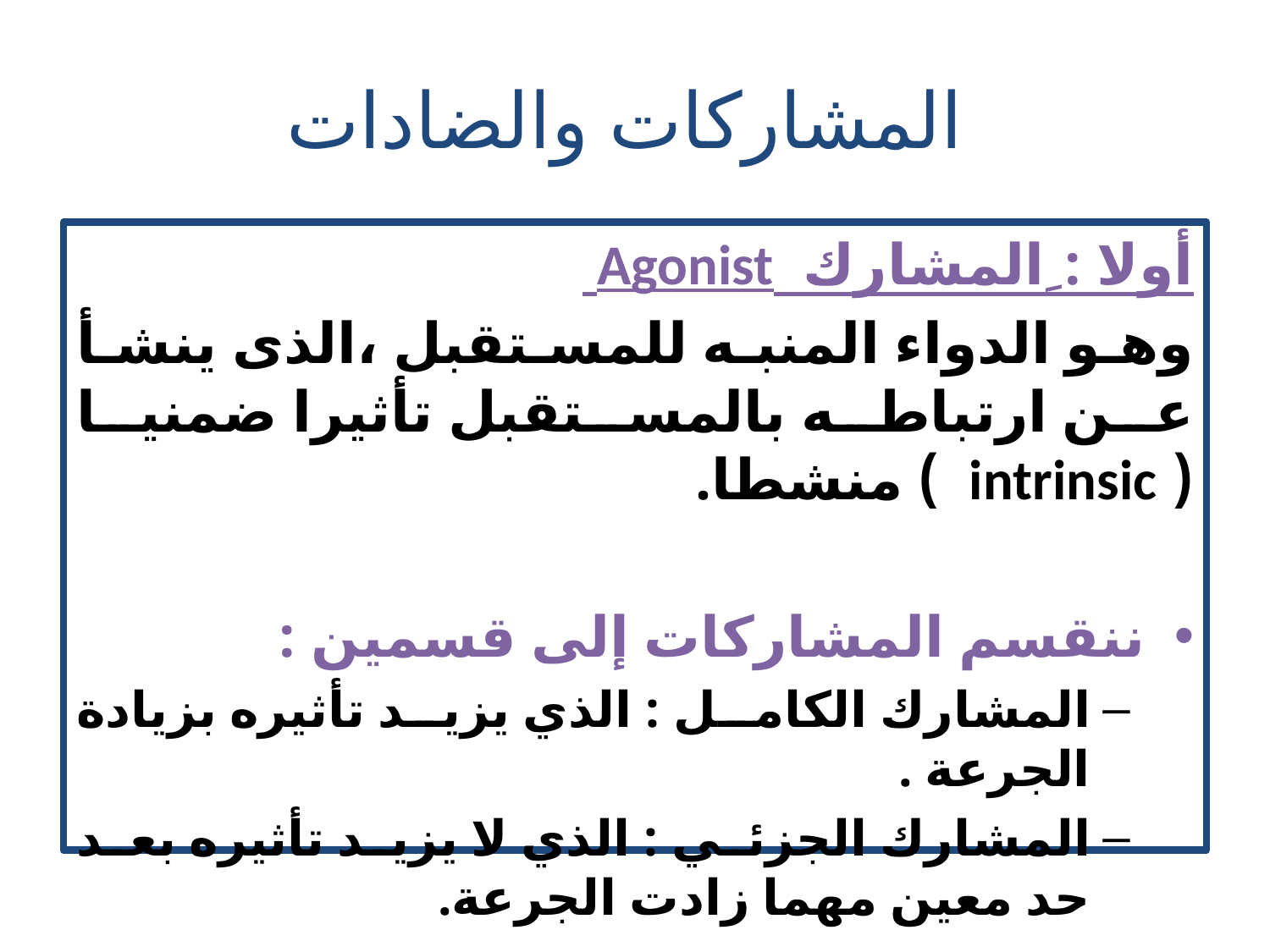

# المشاركات والضادات
أولا : ِالمشارك  Agonist
وهو الدواء المنبه للمستقبل ،الذى ينشأ عن ارتباطه بالمستقبل تأثيرا ضمنيا ( intrinsic  ) منشطا.

ننقسم المشاركات إلى قسمين :
المشارك الكامل : الذي يزيد تأثيره بزيادة الجرعة .
المشارك الجزئي : الذي لا يزيد تأثيره بعد حد معين مهما زادت الجرعة.